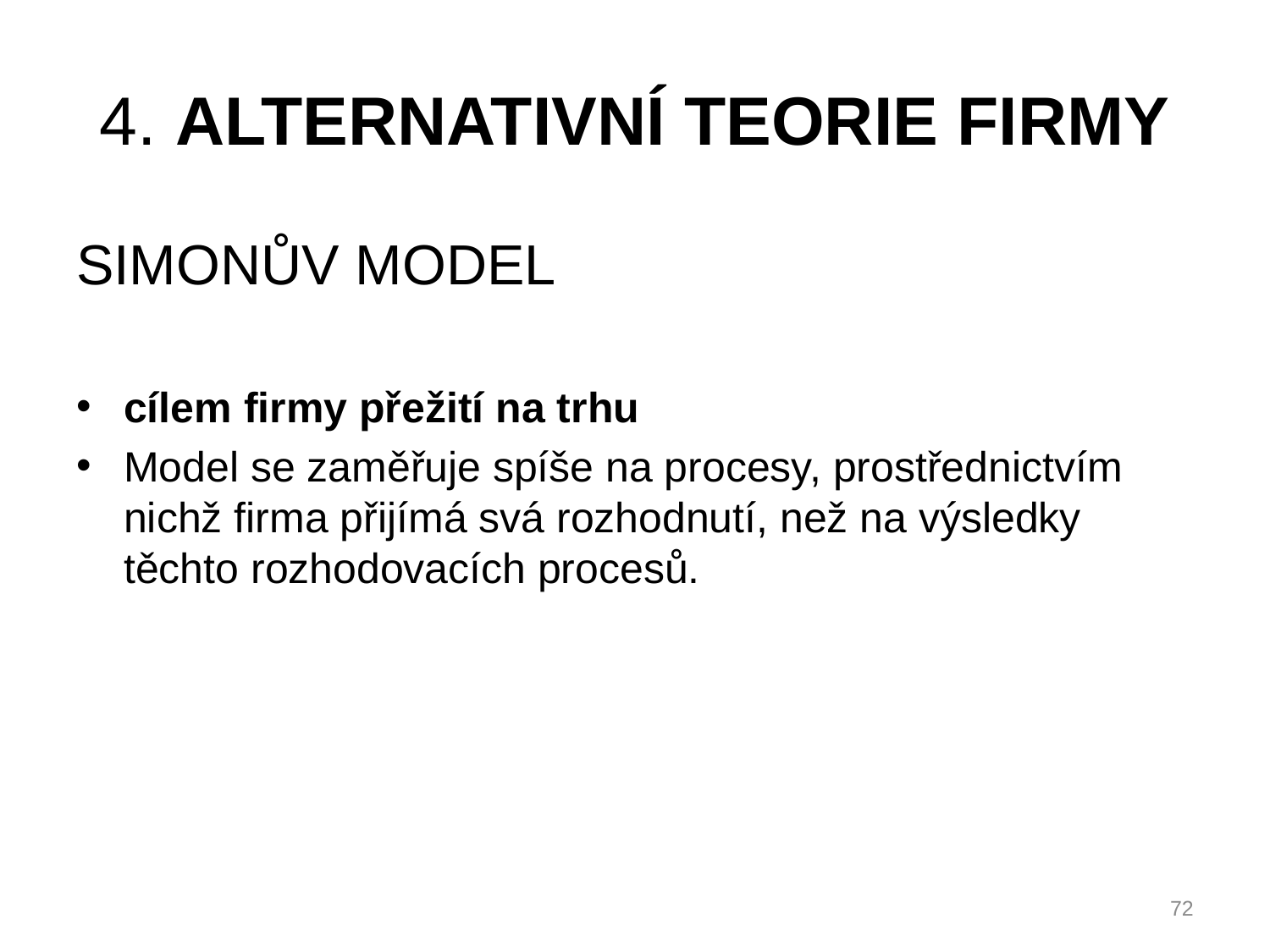

# 4. ALTERNATIVNÍ TEORIE FIRMY
SIMONŮV MODEL

cílem firmy přežití na trhu
Model se zaměřuje spíše na procesy, prostřednictvím nichž firma přijímá svá rozhodnutí, než na výsledky těchto rozhodovacích procesů.

72